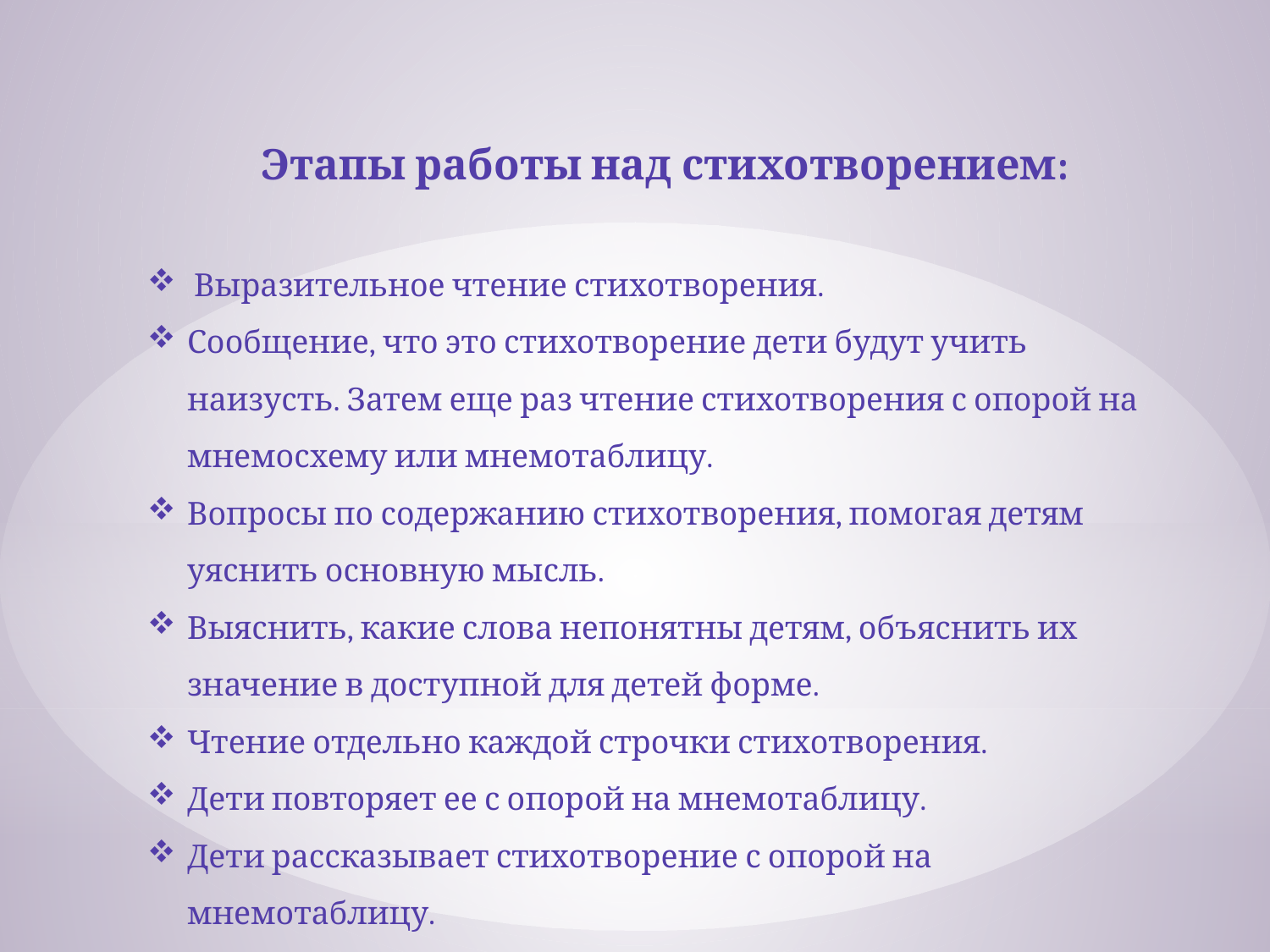

Этапы работы над стихотворением:

 Выразительное чтение стихотворения.
Сообщение, что это стихотворение дети будут учить наизусть. Затем еще раз чтение стихотворения с опорой на мнемосхему или мнемотаблицу.
Вопросы по содержанию стихотворения, помогая детям уяснить основную мысль.
Выяснить, какие слова непонятны детям, объяснить их значение в доступной для детей форме.
Чтение отдельно каждой строчки стихотворения.
Дети повторяет ее с опорой на мнемотаблицу.
Дети рассказывает стихотворение с опорой на мнемотаблицу.